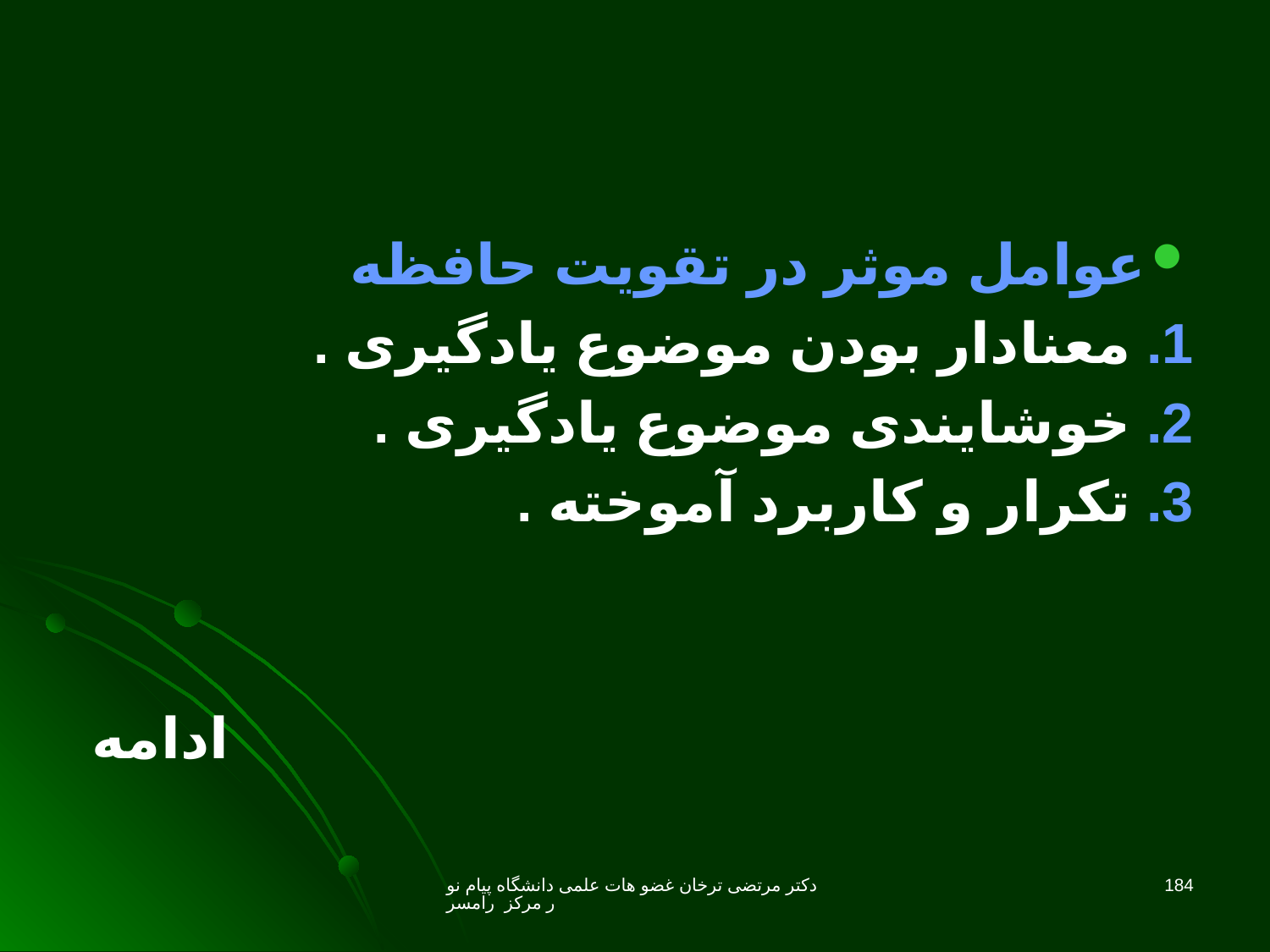

عوامل موثر در تقویت حافظه
1. معنادار بودن موضوع یادگیری .
2. خوشایندی موضوع یادگیری .
3. تکرار و کاربرد آموخته .

ادامه
دکتر مرتضی ترخان غضو هات علمی دانشگاه پیام نور مرکز رامسر
184